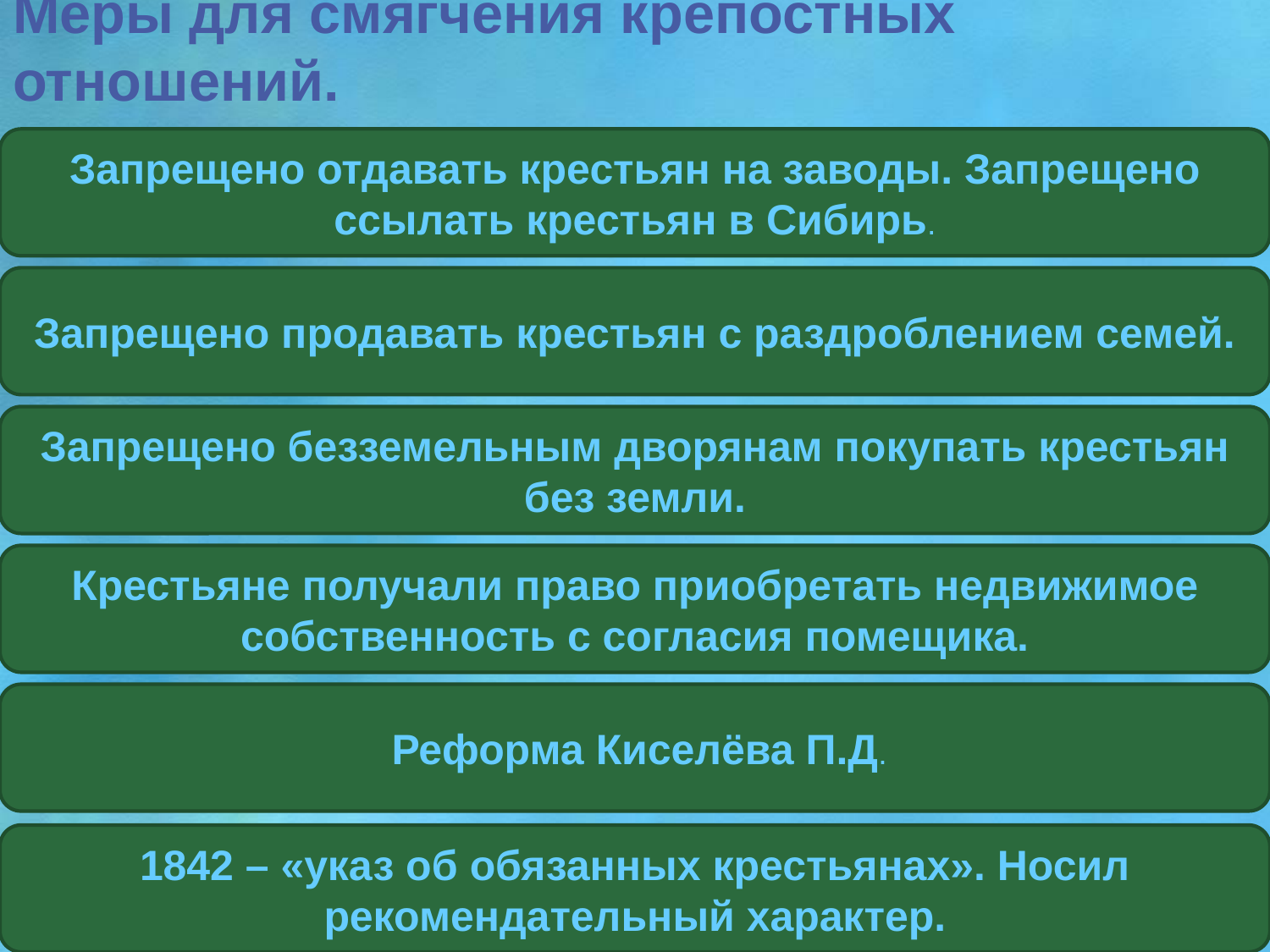

# Меры для смягчения крепостных отношений.
Запрещено отдавать крестьян на заводы. Запрещено ссылать крестьян в Сибирь.
Запрещено продавать крестьян с раздроблением семей.
Запрещено безземельным дворянам покупать крестьян без земли.
Крестьяне получали право приобретать недвижимое собственность с согласия помещика.
 Реформа Киселёва П.Д.
1842 – «указ об обязанных крестьянах». Носил рекомендательный характер.